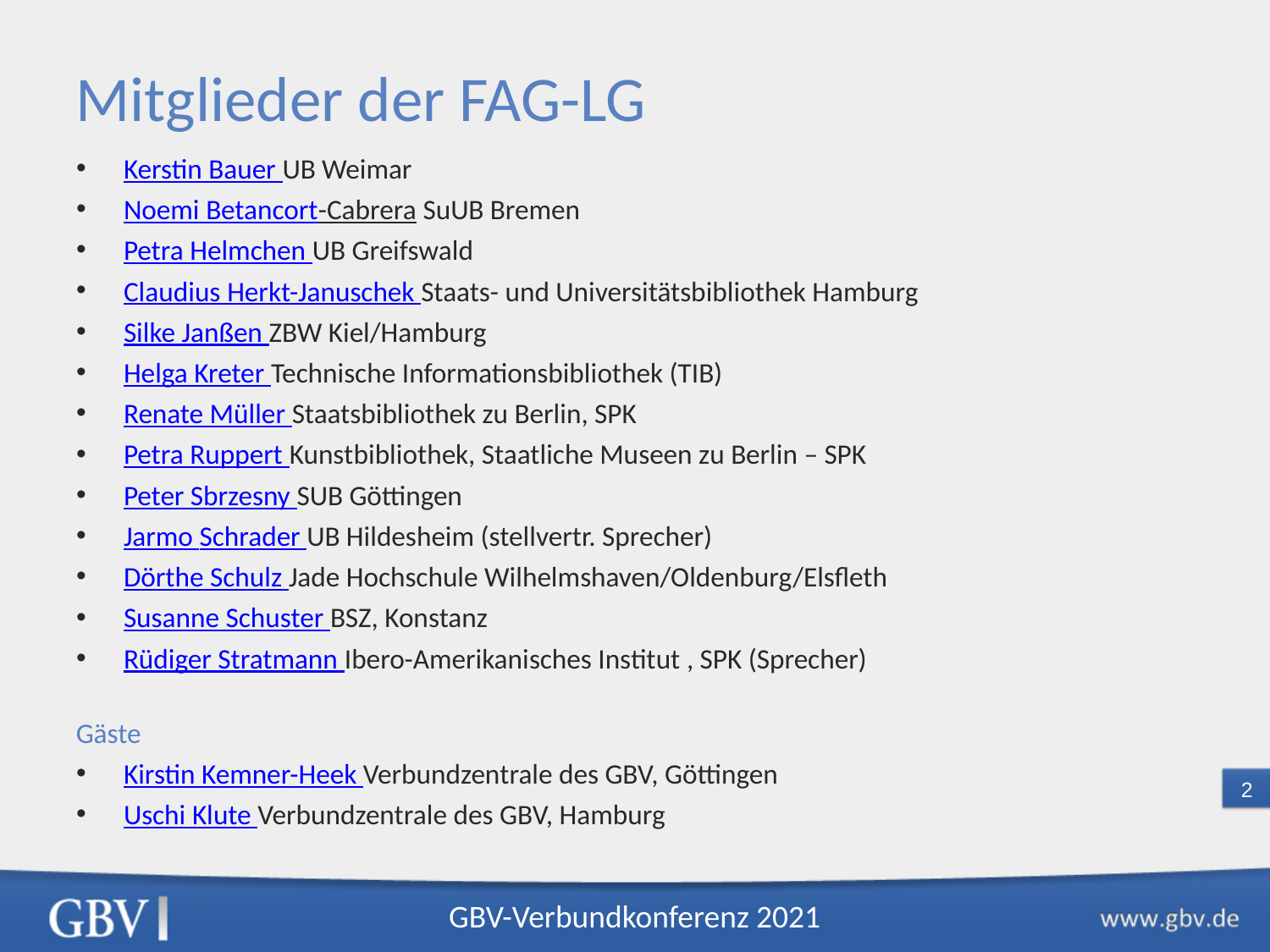

Mitglieder der FAG-LG
Kerstin Bauer UB Weimar
Noemi Betancort-Cabrera SuUB Bremen
Petra Helmchen UB Greifswald
Claudius Herkt-Januschek Staats- und Universitätsbibliothek Hamburg
Silke Janßen ZBW Kiel/Hamburg
Helga Kreter Technische Informationsbibliothek (TIB)
Renate Müller Staatsbibliothek zu Berlin, SPK
Petra Ruppert Kunstbibliothek, Staatliche Museen zu Berlin – SPK
Peter Sbrzesny SUB Göttingen
Jarmo Schrader UB Hildesheim (stellvertr. Sprecher)
Dörthe Schulz Jade Hochschule Wilhelmshaven/Oldenburg/Elsfleth
Susanne Schuster BSZ, Konstanz
Rüdiger Stratmann Ibero-Amerikanisches Institut , SPK (Sprecher)

Gäste
Kirstin Kemner-Heek Verbundzentrale des GBV, Göttingen
Uschi Klute Verbundzentrale des GBV, Hamburg

2
GBV-Verbundkonferenz 2021